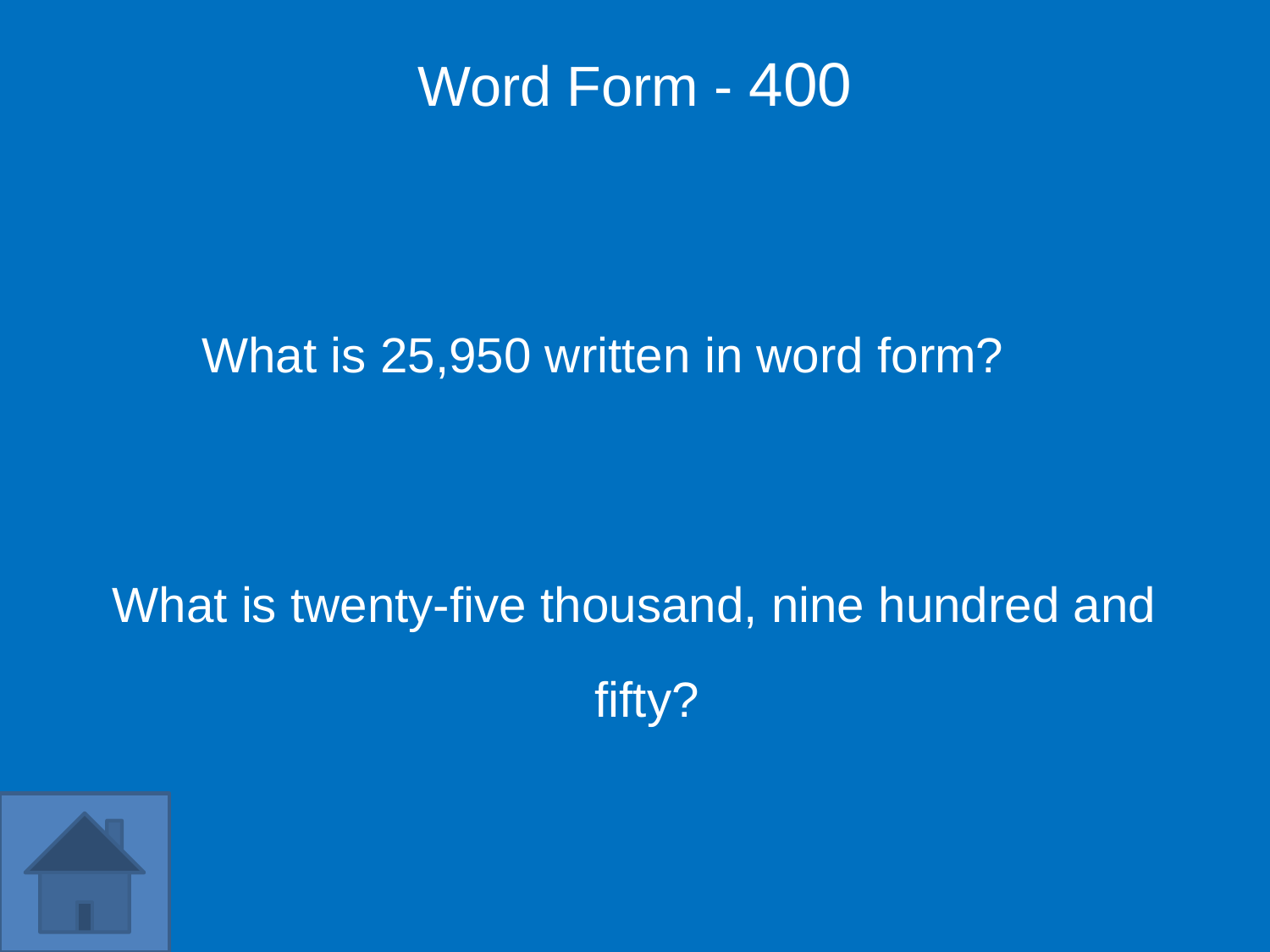

Word Form - 400

What is twenty-five thousand, nine hundred and fifty?
What is 25,950 written in word form?